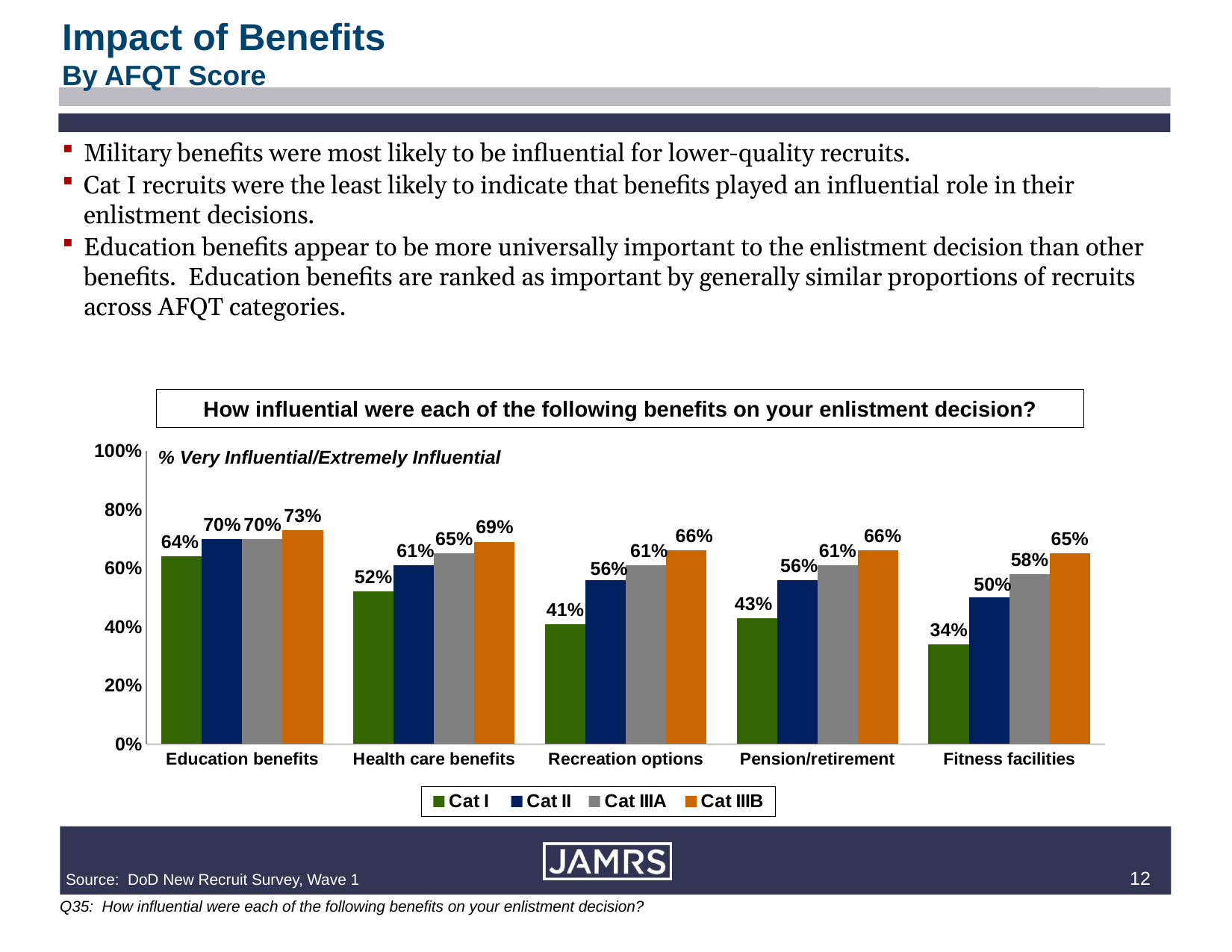

Impact of Benefits
By AFQT Score
Military benefits were most likely to be influential for lower-quality recruits.
Cat I recruits were the least likely to indicate that benefits played an influential role in their enlistment decisions.
Education benefits appear to be more universally important to the enlistment decision than other benefits.  Education benefits are ranked as important by generally similar proportions of recruits across AFQT categories.
How influential were each of the following benefits on your enlistment decision?

### Chart

| Category | Cat I  | Cat II | Cat IIIA | Cat IIIB |
|---|---|---|---|---|
| Education benefits | 0.64 | 0.7 | 0.7 | 0.73 |
| Health care benefits | 0.52 | 0.61 | 0.65 | 0.69 |
| Recreation options | 0.41 | 0.56 | 0.61 | 0.66 |
| Pension/retirement | 0.43 | 0.56 | 0.61 | 0.66 |
| Fitness facilities | 0.34 | 0.5 | 0.58 | 0.65 |
% Very Influential/Extremely Influential
12
Source:  DoD New Recruit Survey, Wave 1
	Q35:  How influential were each of the following benefits on your enlistment decision?